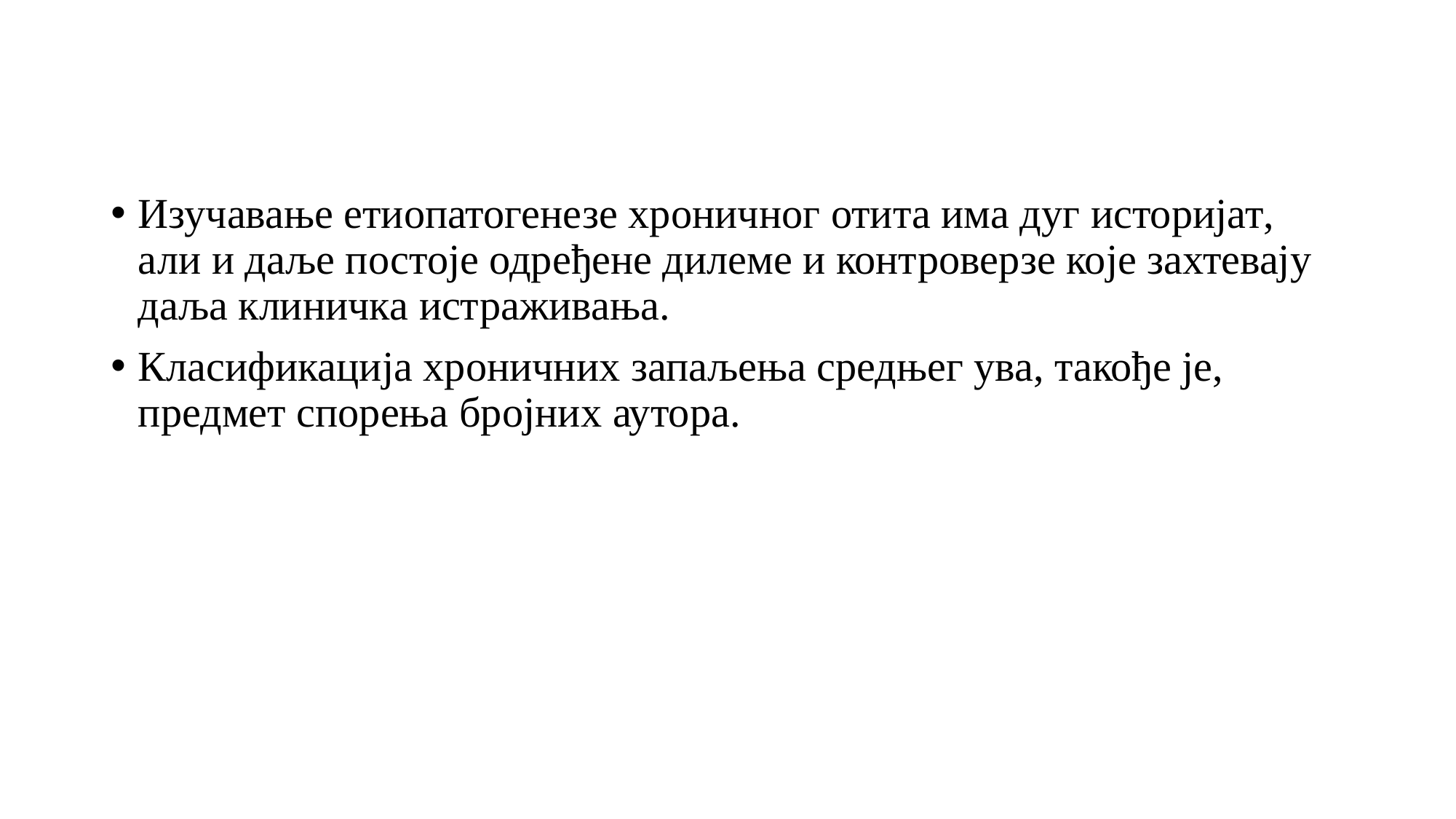

Изучавање етиопатогенезе хроничног отита има дуг историјат, али и даље постоје одређене дилеме и контроверзе које захтевају даља клиничка истраживања.
Класификација хроничних запаљења средњег ува, такође је, предмет спорења бројних аутора.